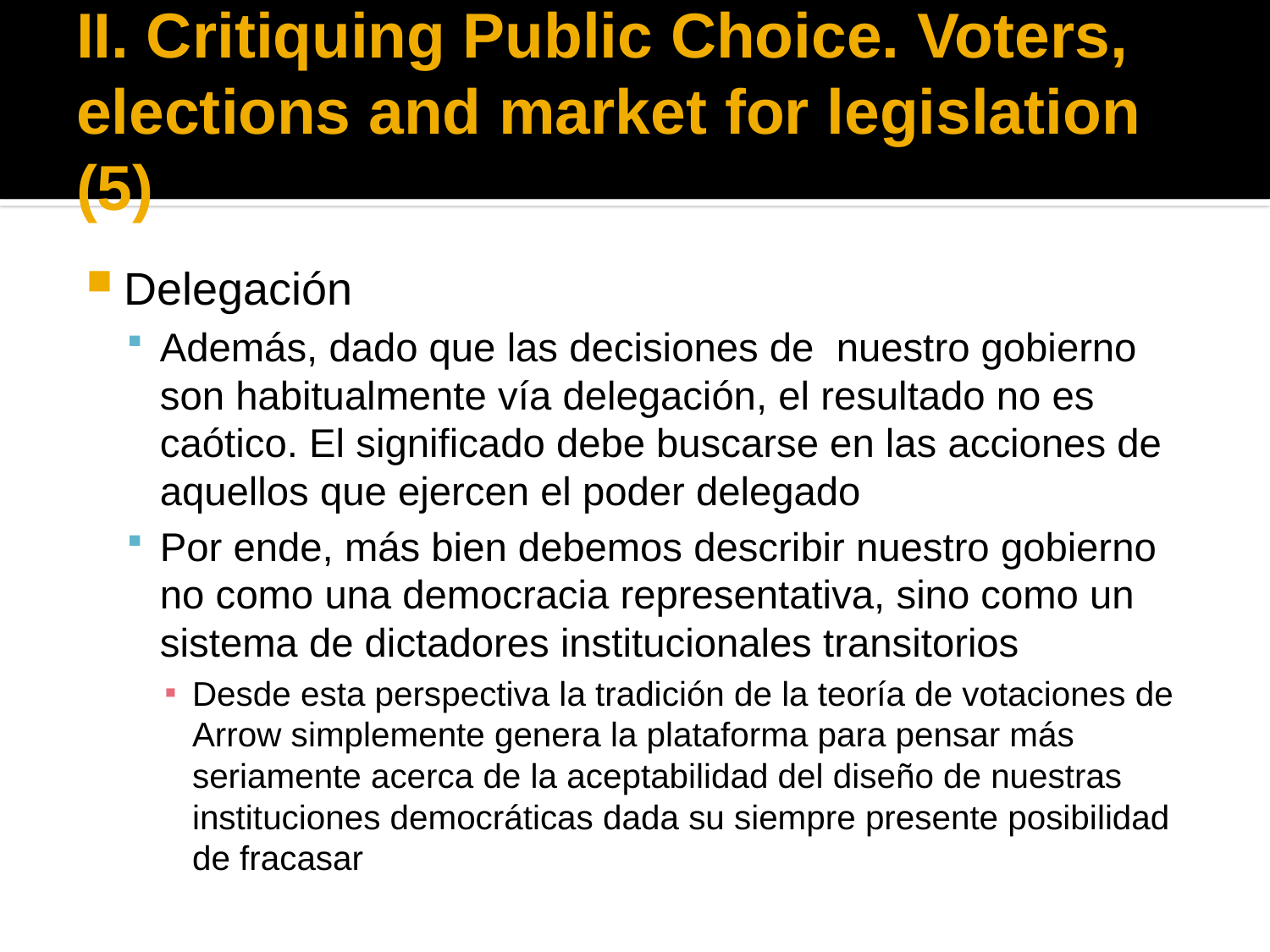

# II. Critiquing Public Choice. Voters, elections and market for legislation (5)
Delegación
Además, dado que las decisiones de  nuestro gobierno son habitualmente vía delegación, el resultado no es caótico. El significado debe buscarse en las acciones de aquellos que ejercen el poder delegado
Por ende, más bien debemos describir nuestro gobierno no como una democracia representativa, sino como un sistema de dictadores institucionales transitorios
Desde esta perspectiva la tradición de la teoría de votaciones de Arrow simplemente genera la plataforma para pensar más seriamente acerca de la aceptabilidad del diseño de nuestras instituciones democráticas dada su siempre presente posibilidad de fracasar